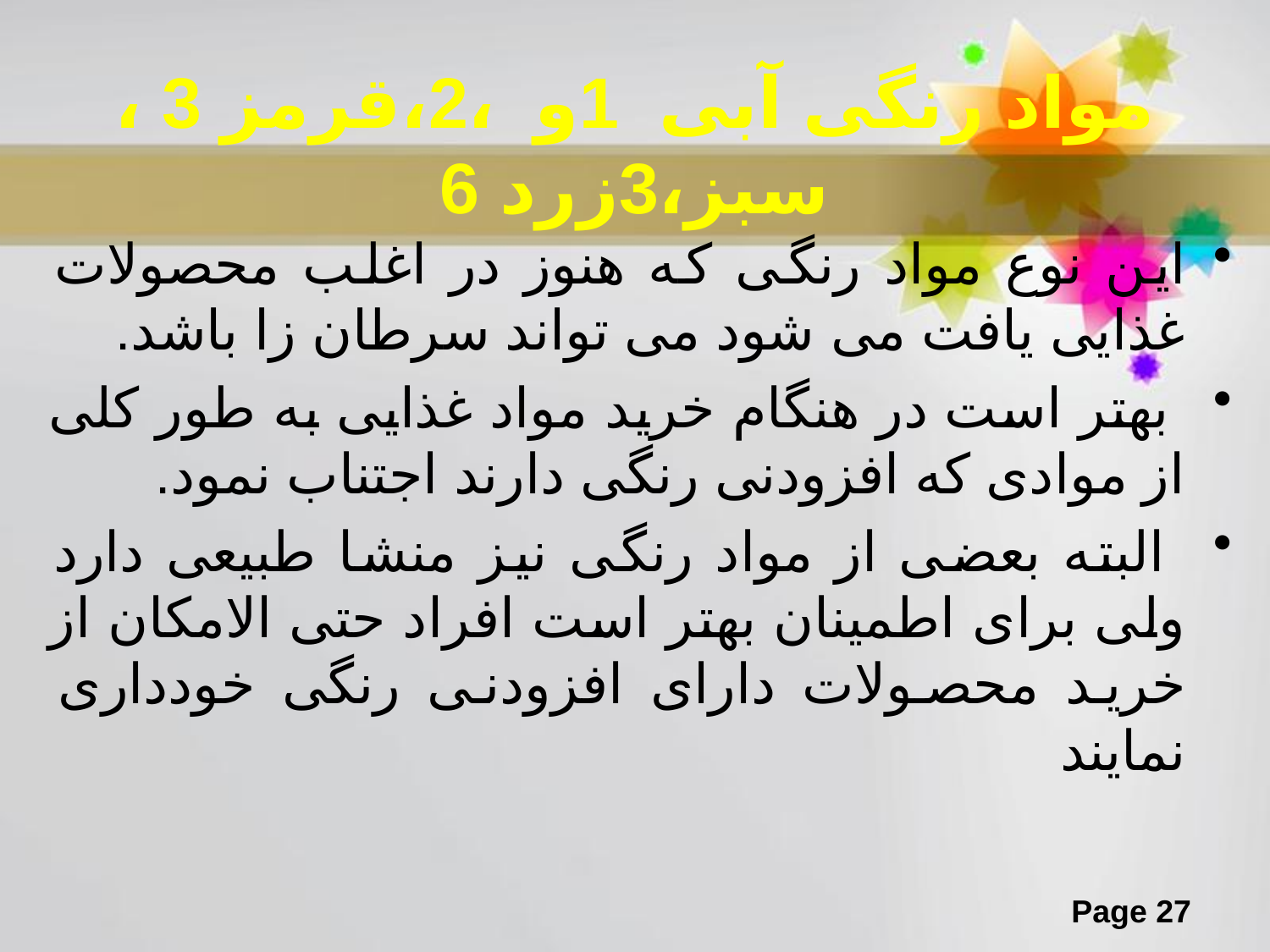

# مواد رنگی آبی  1و  ،2،قرمز 3 ، سبز،3زرد 6
این نوع مواد رنگی که هنوز در اغلب محصولات غذایی یافت می شود می تواند سرطان زا باشد.
 بهتر است در هنگام خرید مواد غذایی به طور کلی از موادی که افزودنی رنگی دارند اجتناب نمود.
 البته بعضی از مواد رنگی نیز منشا طبیعی دارد ولی برای اطمینان بهتر است افراد حتی الامکان از خرید محصولات دارای افزودنی رنگی خودداری نمایند